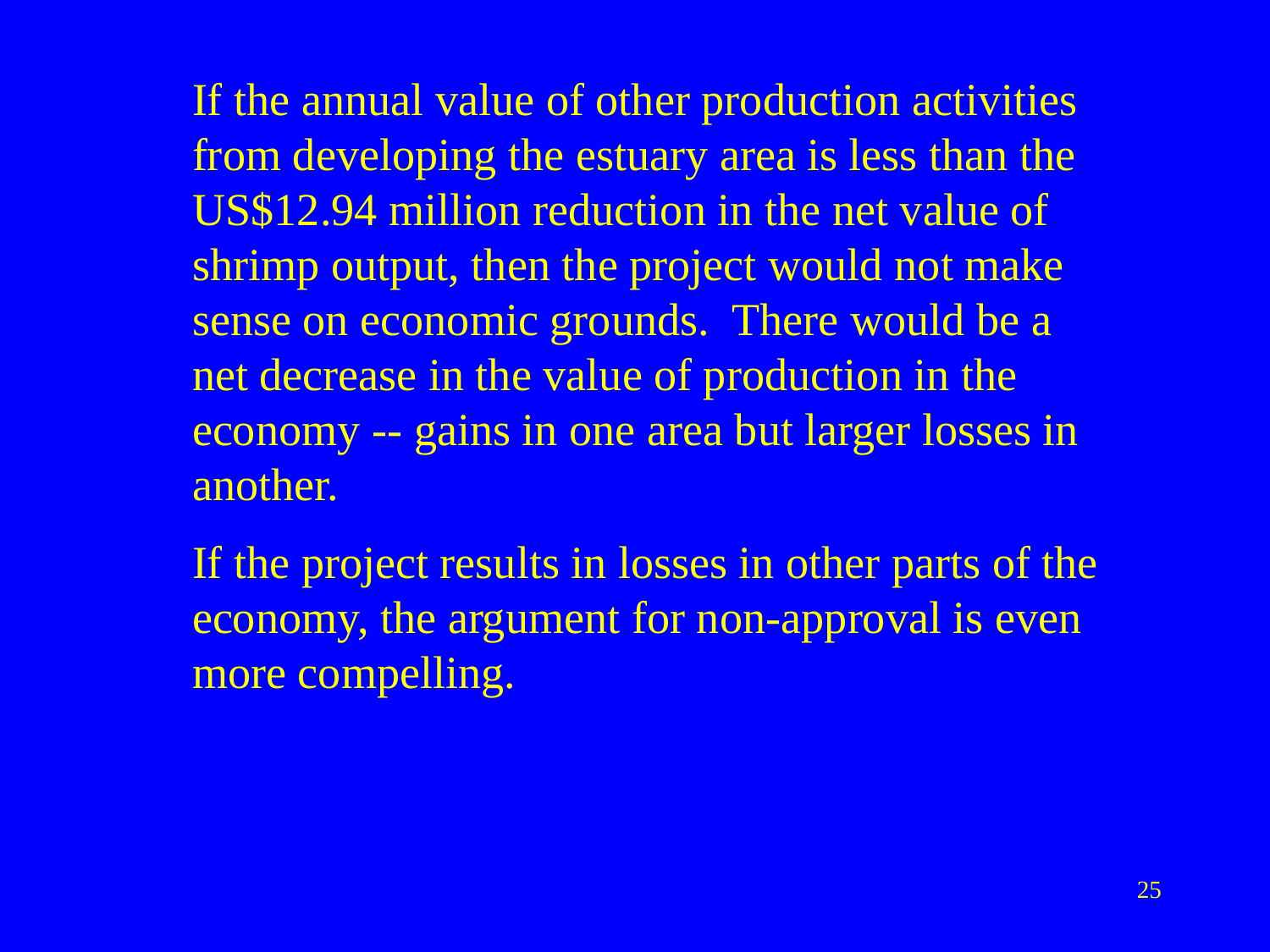

If the annual value of other production activities from developing the estuary area is less than the US$12.94 million reduction in the net value of shrimp output, then the project would not make sense on economic grounds.  There would be a net decrease in the value of production in the economy -- gains in one area but larger losses in another.
If the project results in losses in other parts of the economy, the argument for non-approval is even more compelling.
25